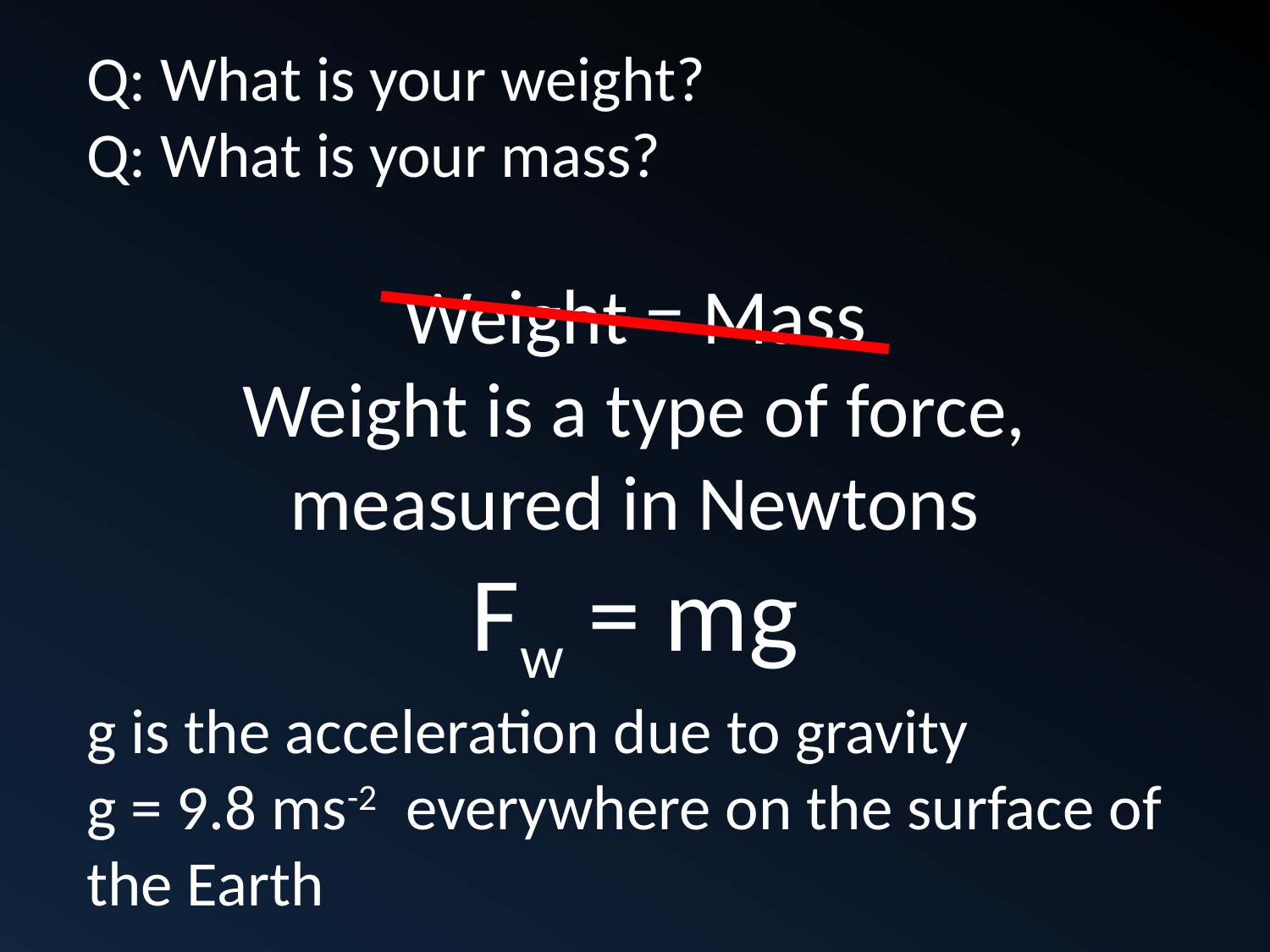

Q: What is your weight?
Q: What is your mass?

Weight = Mass
Weight is a type of force, measured in Newtons
Fw = mg
g is the acceleration due to gravity
g = 9.8 ms-2  everywhere on the surface of the Earth